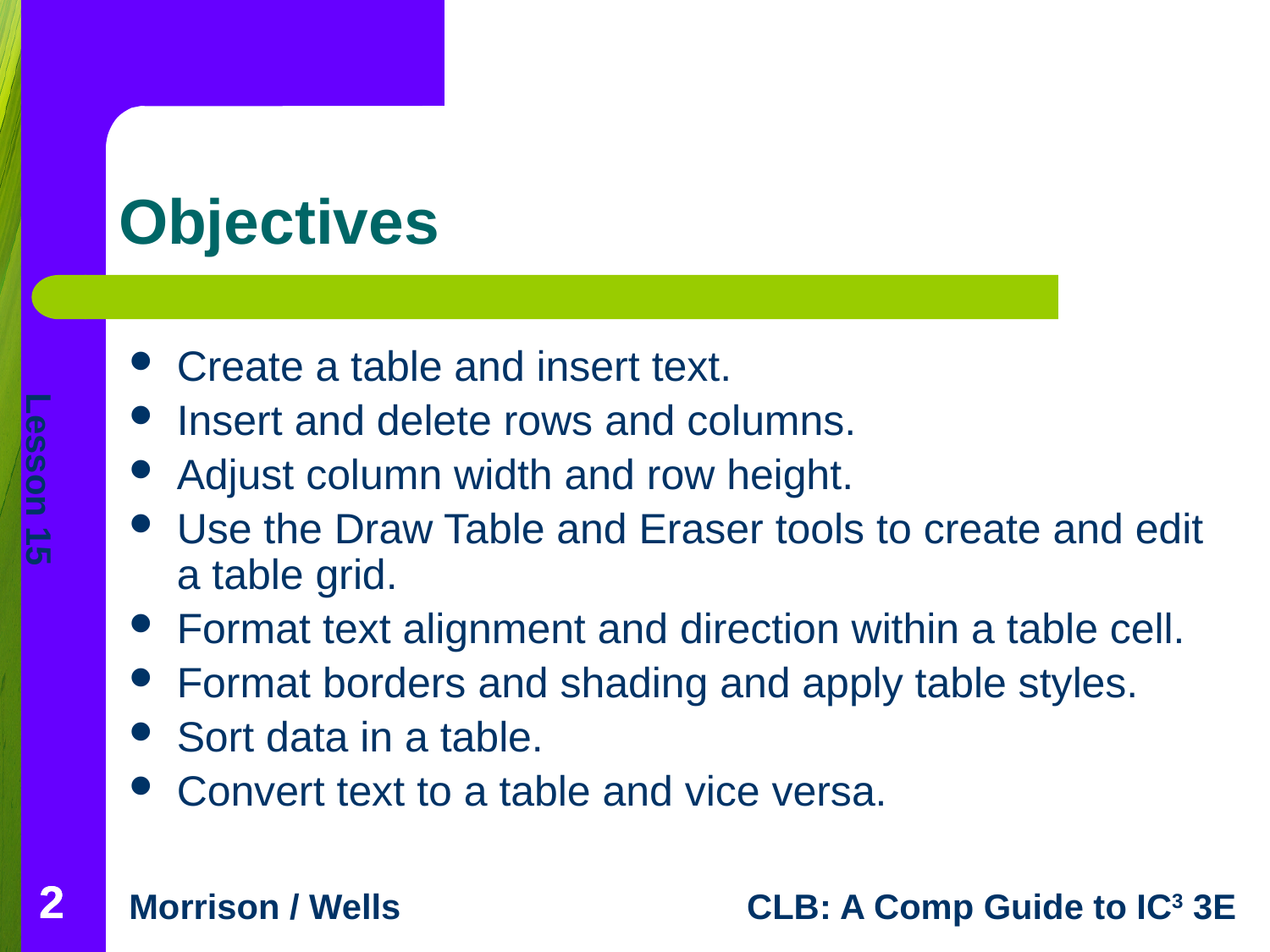

# Objectives
Create a table and insert text.
Insert and delete rows and columns.
Adjust column width and row height.
Use the Draw Table and Eraser tools to create and edit a table grid.
Format text alignment and direction within a table cell.
Format borders and shading and apply table styles.
Sort data in a table.
Convert text to a table and vice versa.
2
2
2